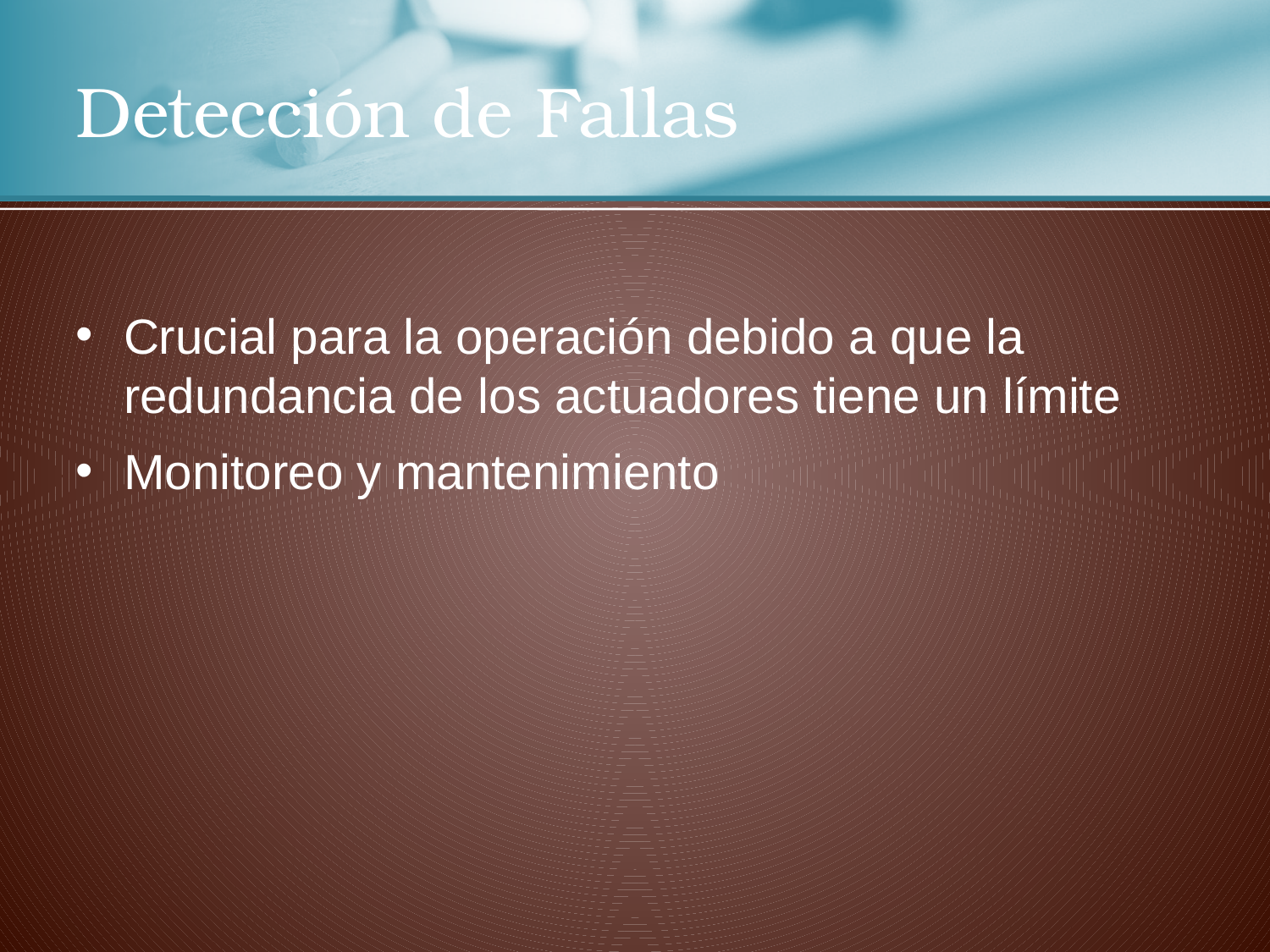

# Detección de Fallas

Crucial para la operación debido a que la redundancia de los actuadores tiene un límite
Monitoreo y mantenimiento